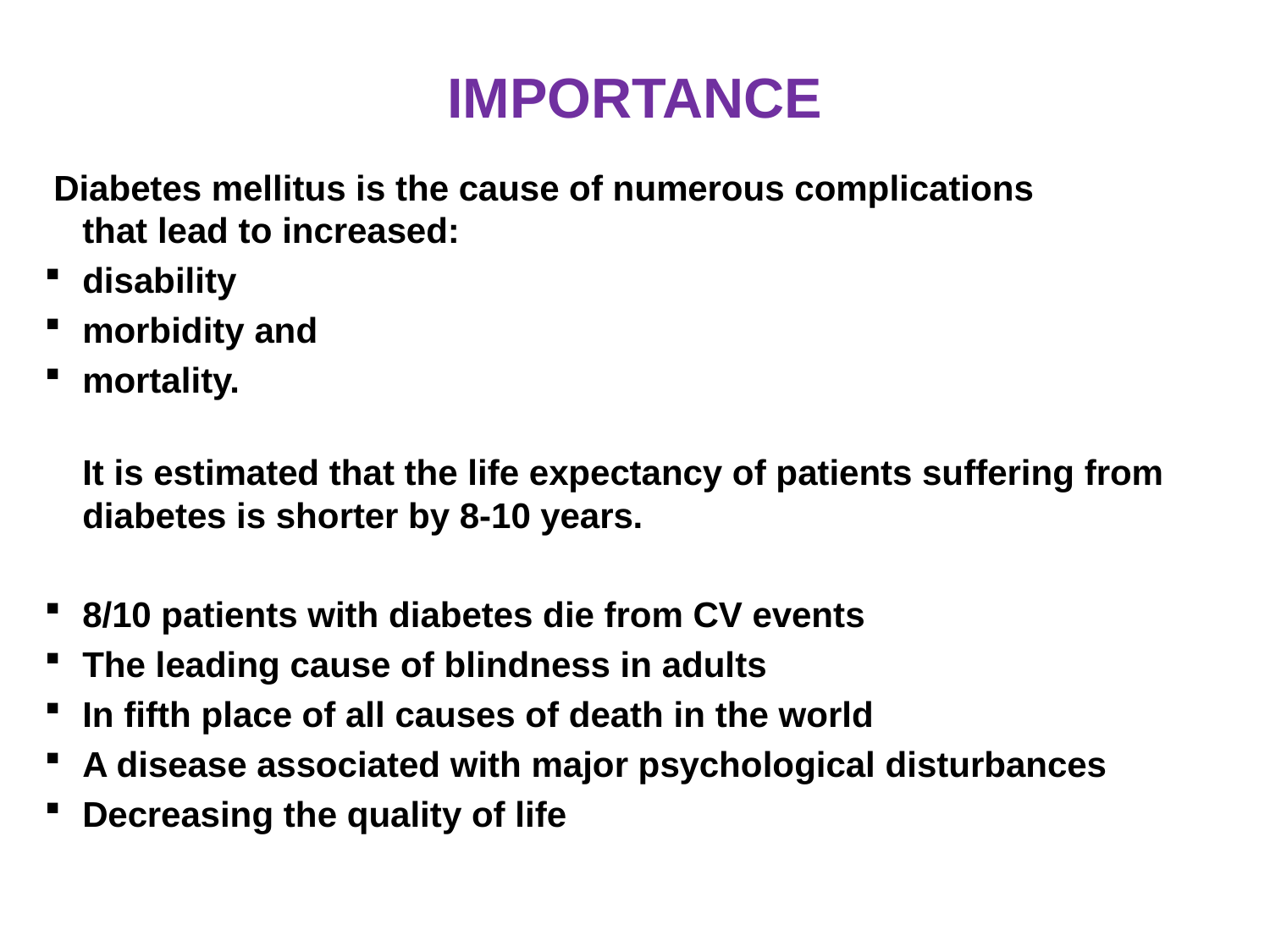

# IMPORTANCE
 Diabetes mellitus is the cause of numerous complications                   that lead to increased:
disability
morbidity and
mortality.
It is estimated that the life expectancy of patients suffering from diabetes is shorter by 8-10 years.

8/10 patients with diabetes die from CV events
The leading cause of blindness in adults
In fifth place of all causes of death in the world
A disease associated with major psychological disturbances
Decreasing the quality of life